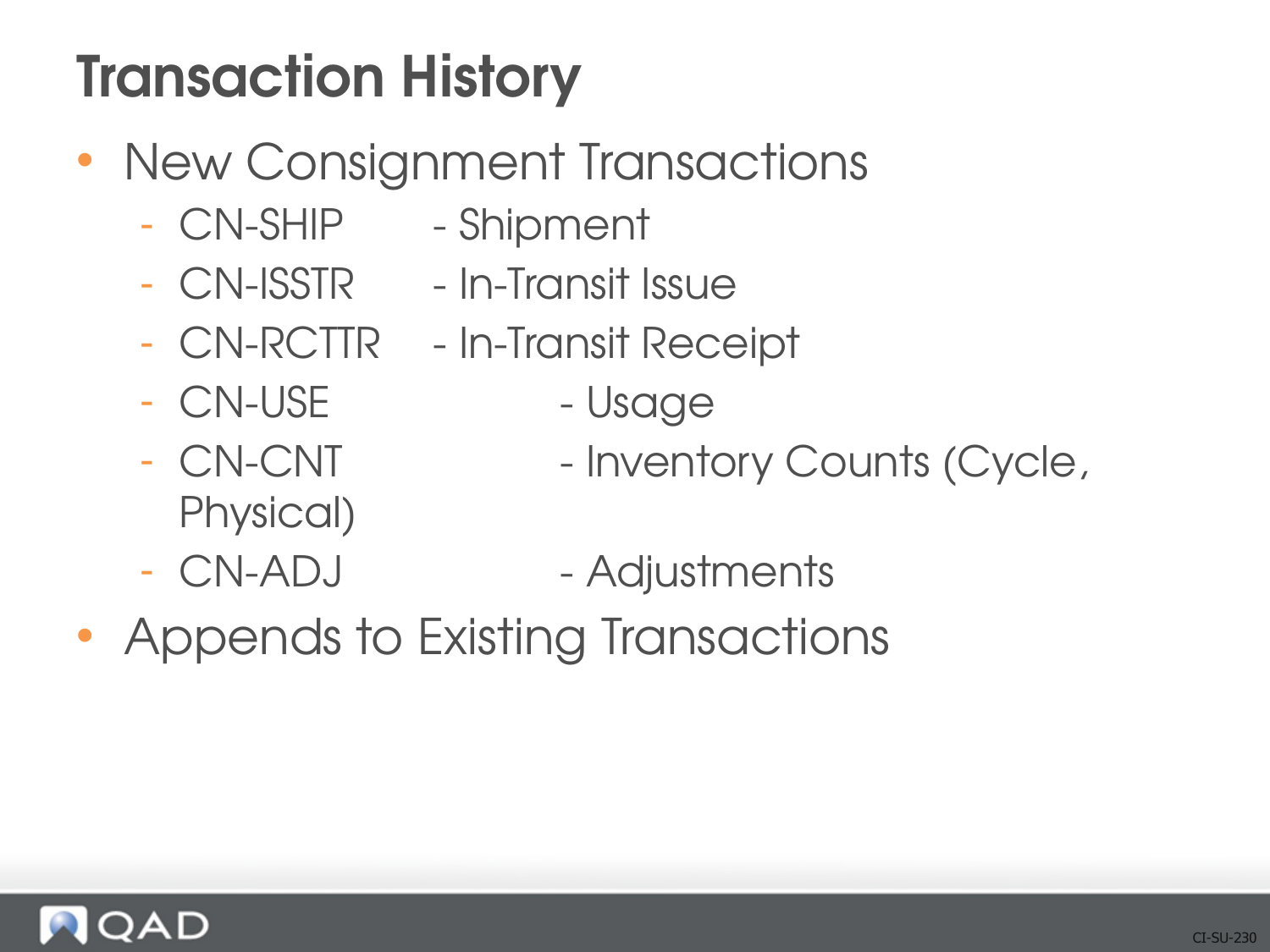

# Transaction History
New Consignment Transactions
CN-SHIP 	- Shipment
CN-ISSTR	- In-Transit Issue
CN-RCTTR	- In-Transit Receipt
CN-USE		- Usage
CN-CNT		- Inventory Counts (Cycle, Physical)
CN-ADJ		- Adjustments
Appends to Existing Transactions

CI-SU-230